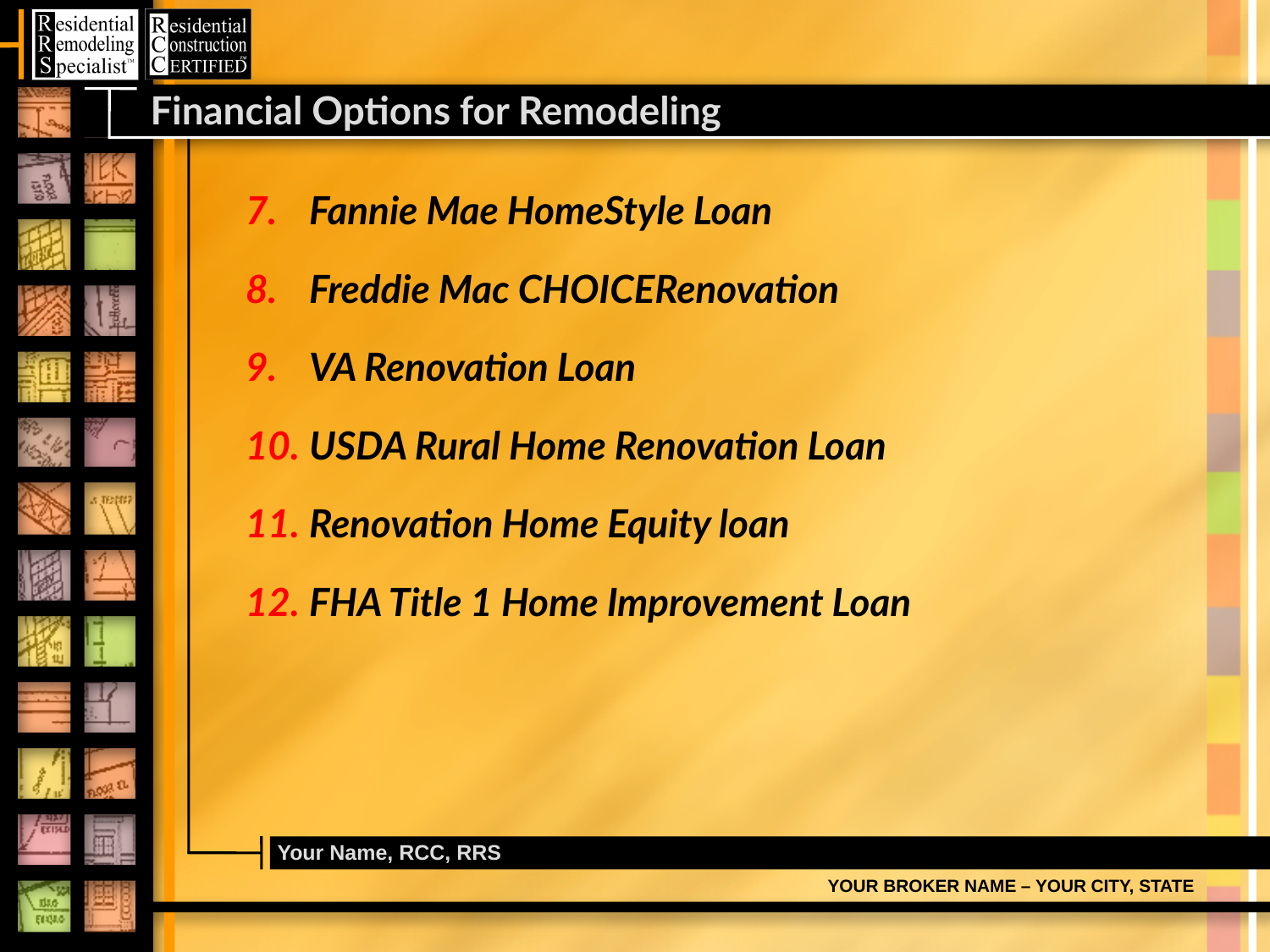

# Financial Options for Remodeling
Fannie Mae HomeStyle Loan
Freddie Mac CHOICERenovation
VA Renovation Loan
USDA Rural Home Renovation Loan
Renovation Home Equity loan
FHA Title 1 Home Improvement Loan

Your Name, RCC, RRS